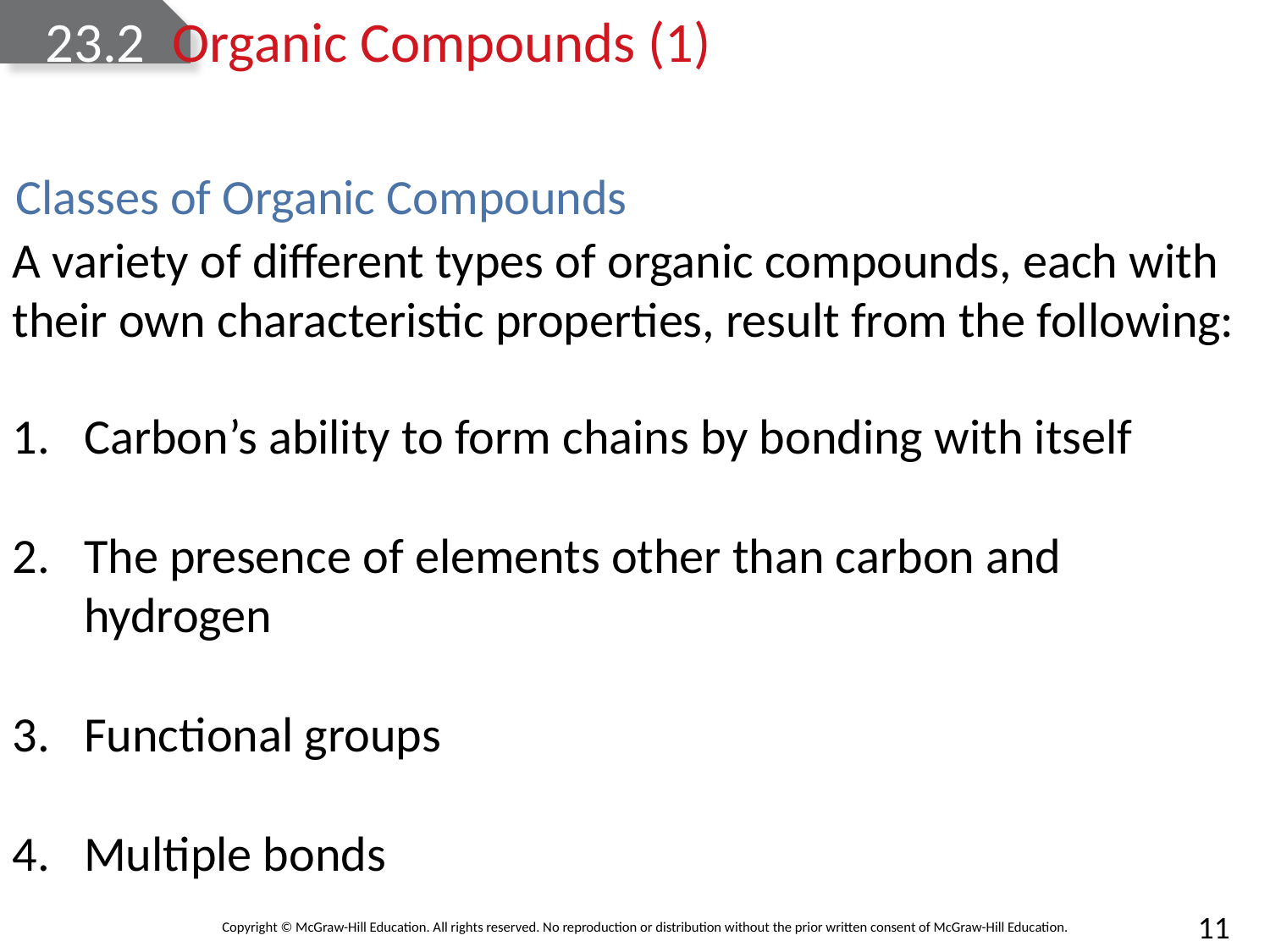

# 23.2 	Organic Compounds (1)
Classes of Organic Compounds
A variety of different types of organic compounds, each with their own characteristic properties, result from the following:
Carbon’s ability to form chains by bonding with itself
The presence of elements other than carbon and hydrogen
Functional groups
Multiple bonds